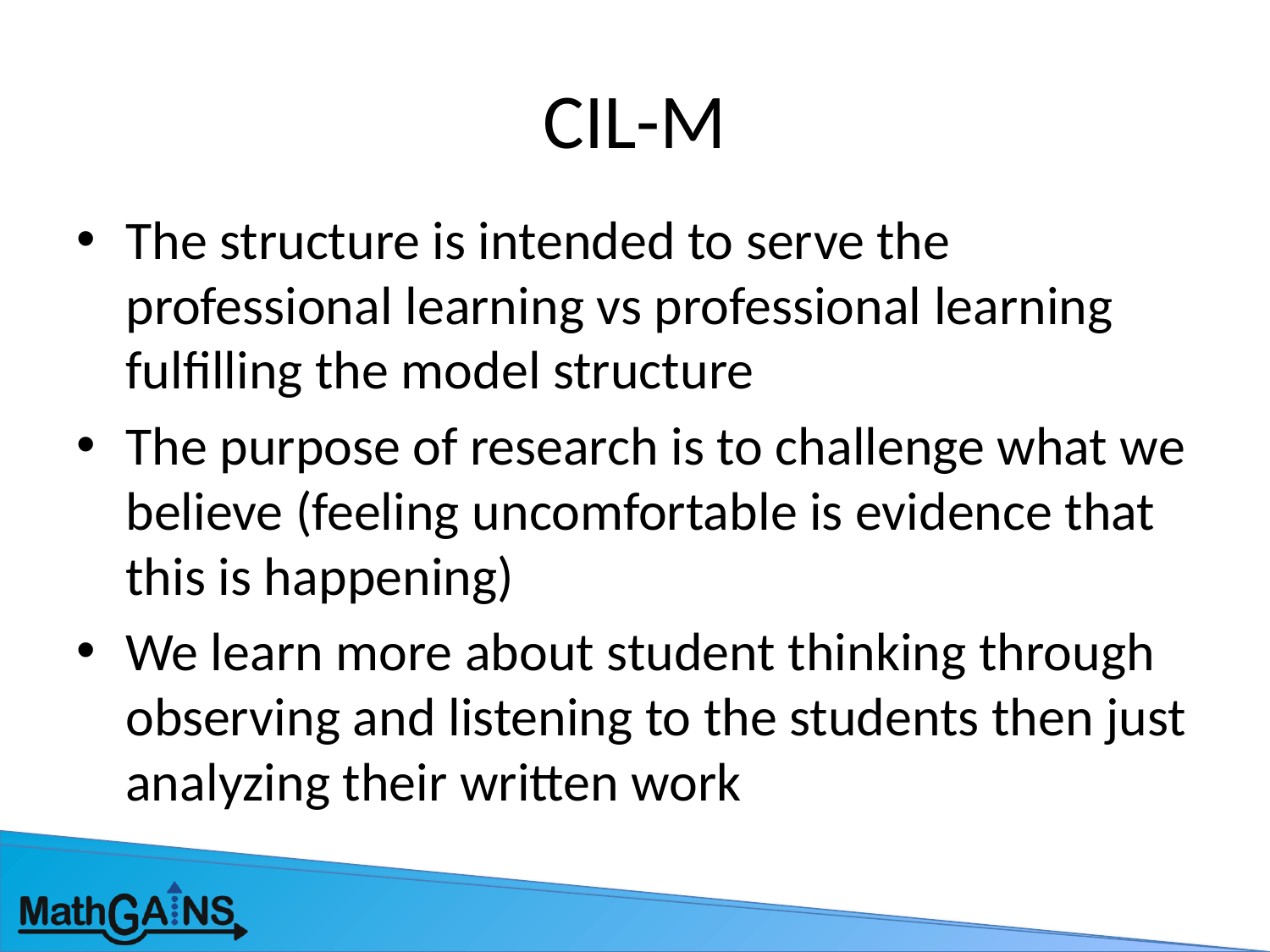

# CIL-M
The structure is intended to serve the professional learning vs professional learning fulfilling the model structure
The purpose of research is to challenge what we believe (feeling uncomfortable is evidence that this is happening)
We learn more about student thinking through observing and listening to the students then just analyzing their written work